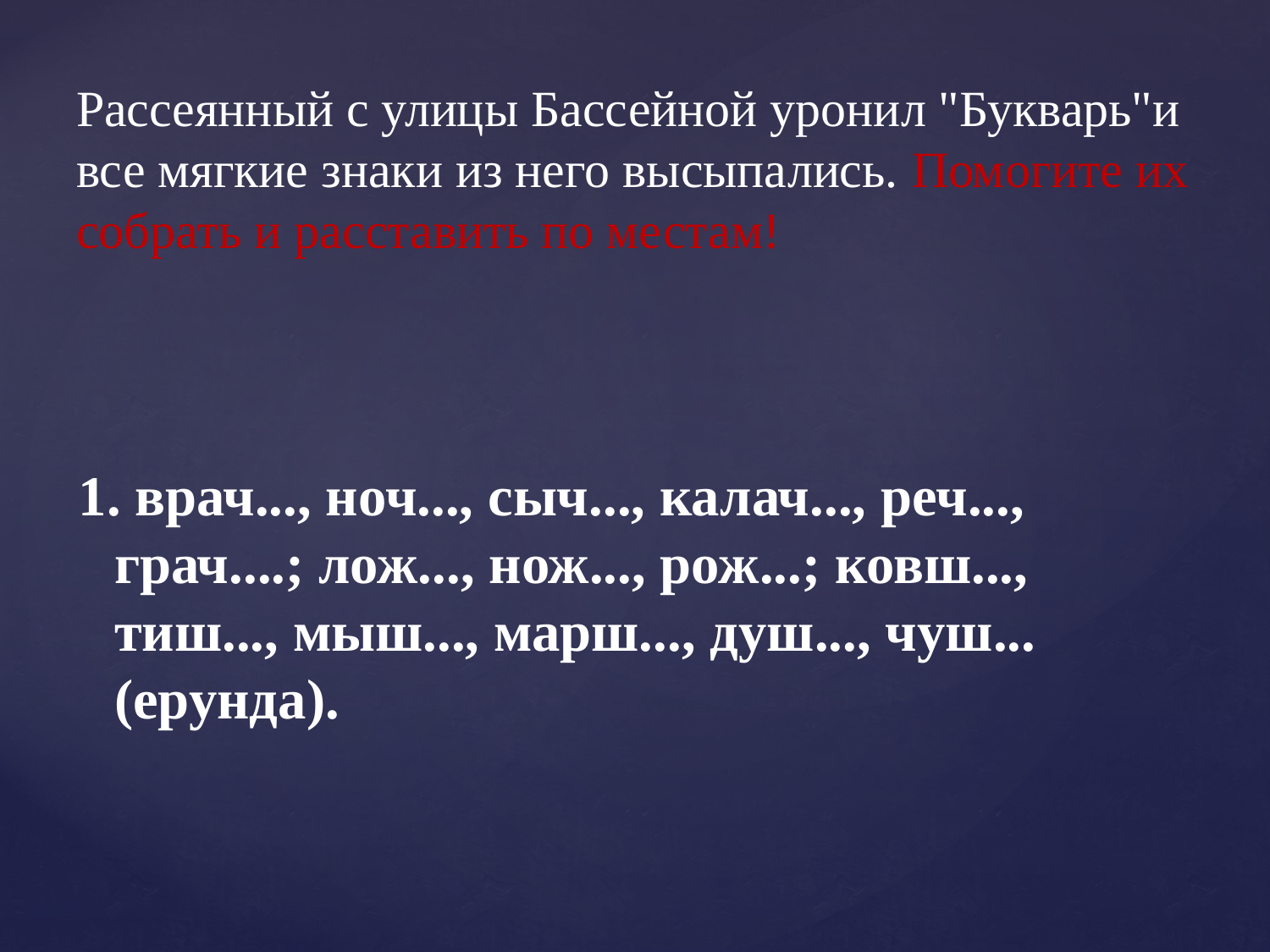

# Рассеянный с улицы Бассейной уронил "Букварь"и все мягкие знаки из него высыпались. Помогите их собрать и расставить по местам!
1. врач..., ноч..., сыч..., калач..., реч..., грач....; лож..., нож..., рож...; ковш..., тиш..., мыш..., марш..., душ..., чуш... (ерунда).